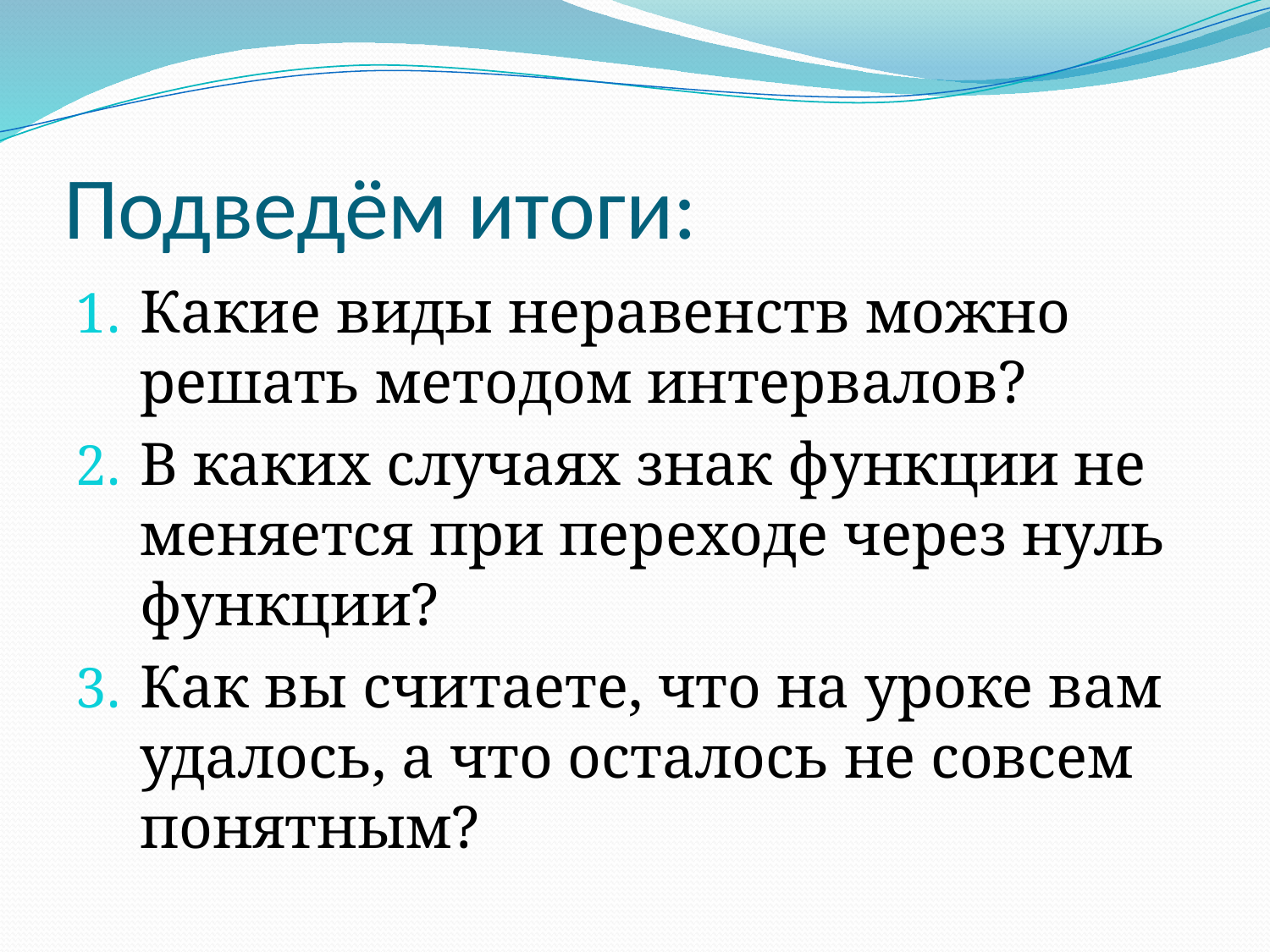

# Подведём итоги:
Какие виды неравенств можно решать методом интервалов?
В каких случаях знак функции не меняется при переходе через нуль функции?
Как вы считаете, что на уроке вам удалось, а что осталось не совсем понятным?